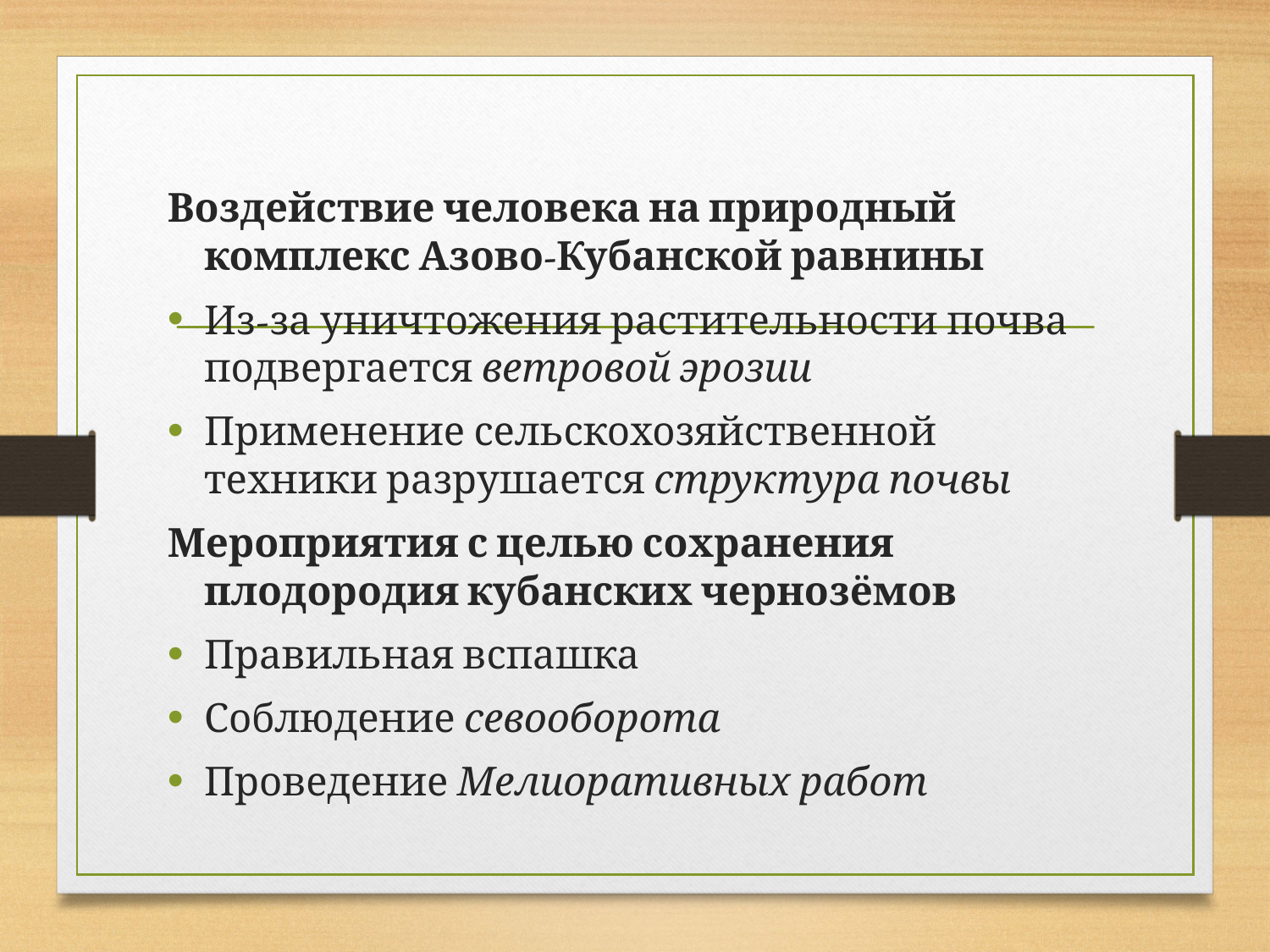

#
Воздействие человека на природный комплекс Азово-Кубанской равнины
Из-за уничтожения растительности почва подвергается ветровой эрозии
Применение сельскохозяйственной техники разрушается структура почвы
Мероприятия с целью сохранения плодородия кубанских чернозёмов
Правильная вспашка
Соблюдение севооборота
Проведение Мелиоративных работ